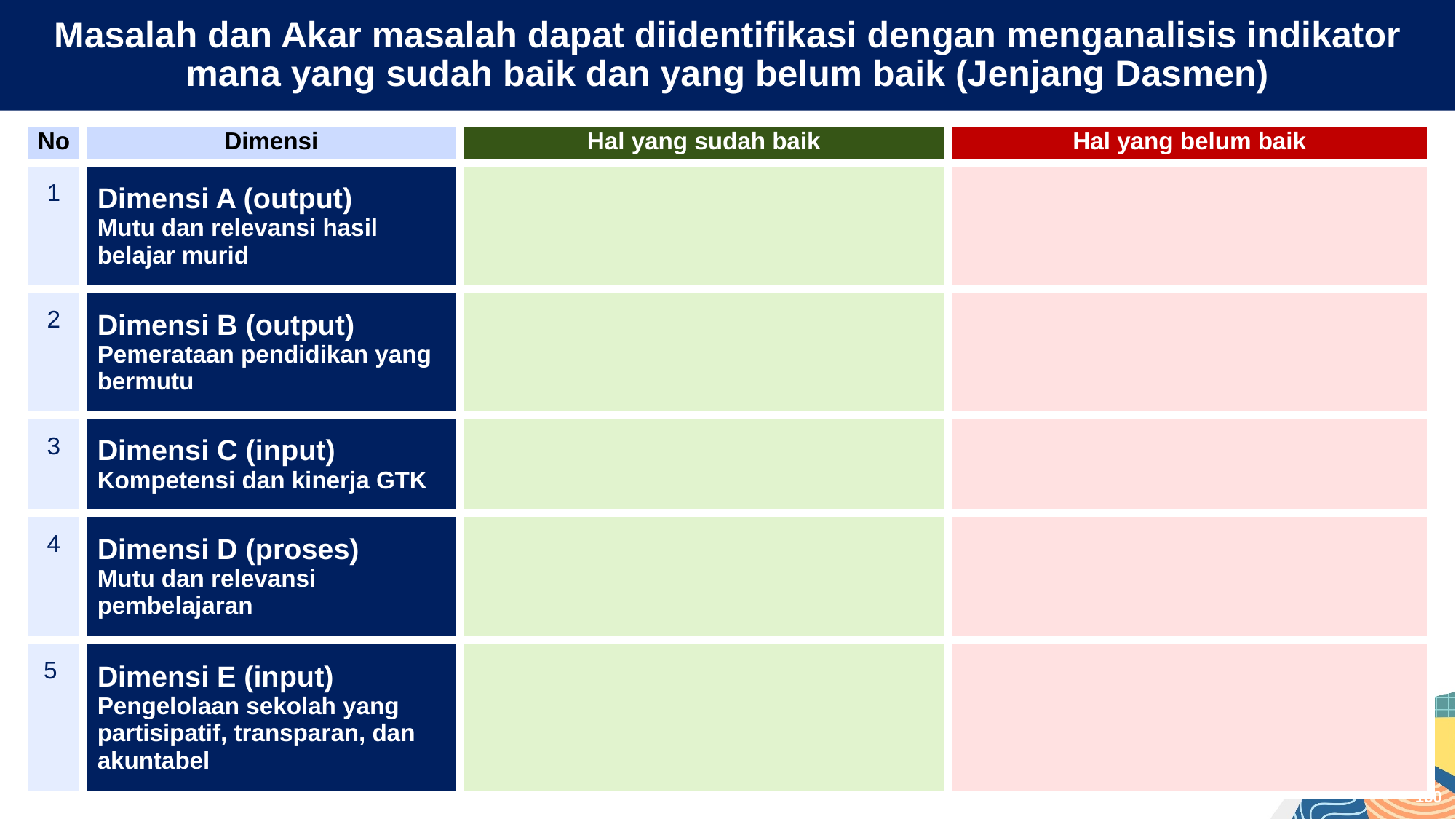

# Masalah dan Akar masalah dapat diidentifikasi dengan menganalisis indikator mana yang sudah baik dan yang belum baik (Jenjang Dasmen)
| No | Dimensi | Hal yang sudah baik | Hal yang belum baik |
| --- | --- | --- | --- |
| 1 | Dimensi A (output) Mutu dan relevansi hasil belajar murid |  |  |
| 2 | Dimensi B (output) Pemerataan pendidikan yang bermutu |  |  |
| 3 | Dimensi C (input) Kompetensi dan kinerja GTK |  |  |
| 4 | Dimensi D (proses) Mutu dan relevansi pembelajaran |  |  |
| 5 | Dimensi E (input) Pengelolaan sekolah yang partisipatif, transparan, dan akuntabel |  |  |
150